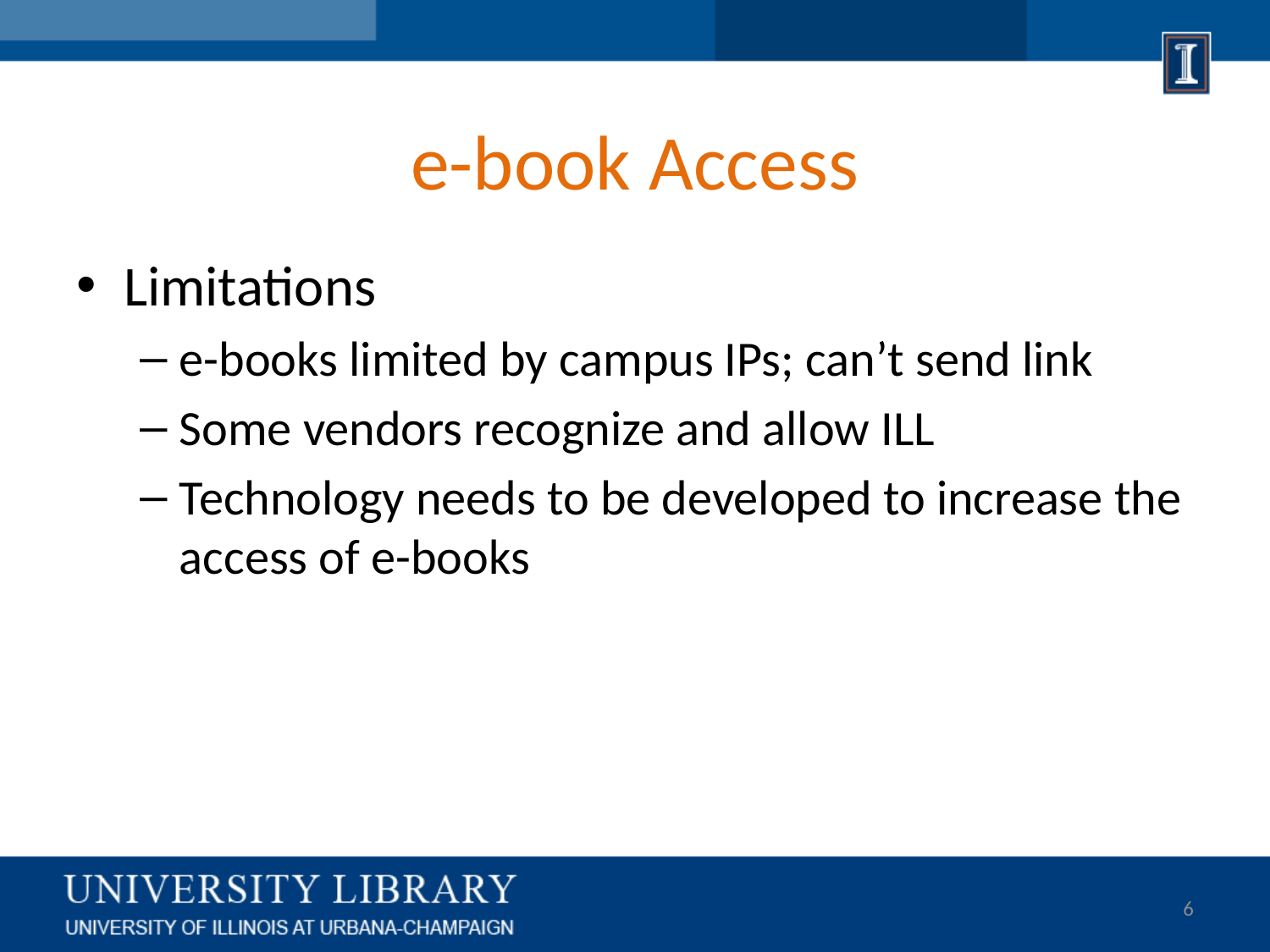

# e-book Access
Limitations
e-books limited by campus IPs; can’t send link
Some vendors recognize and allow ILL
Technology needs to be developed to increase the access of e-books
6